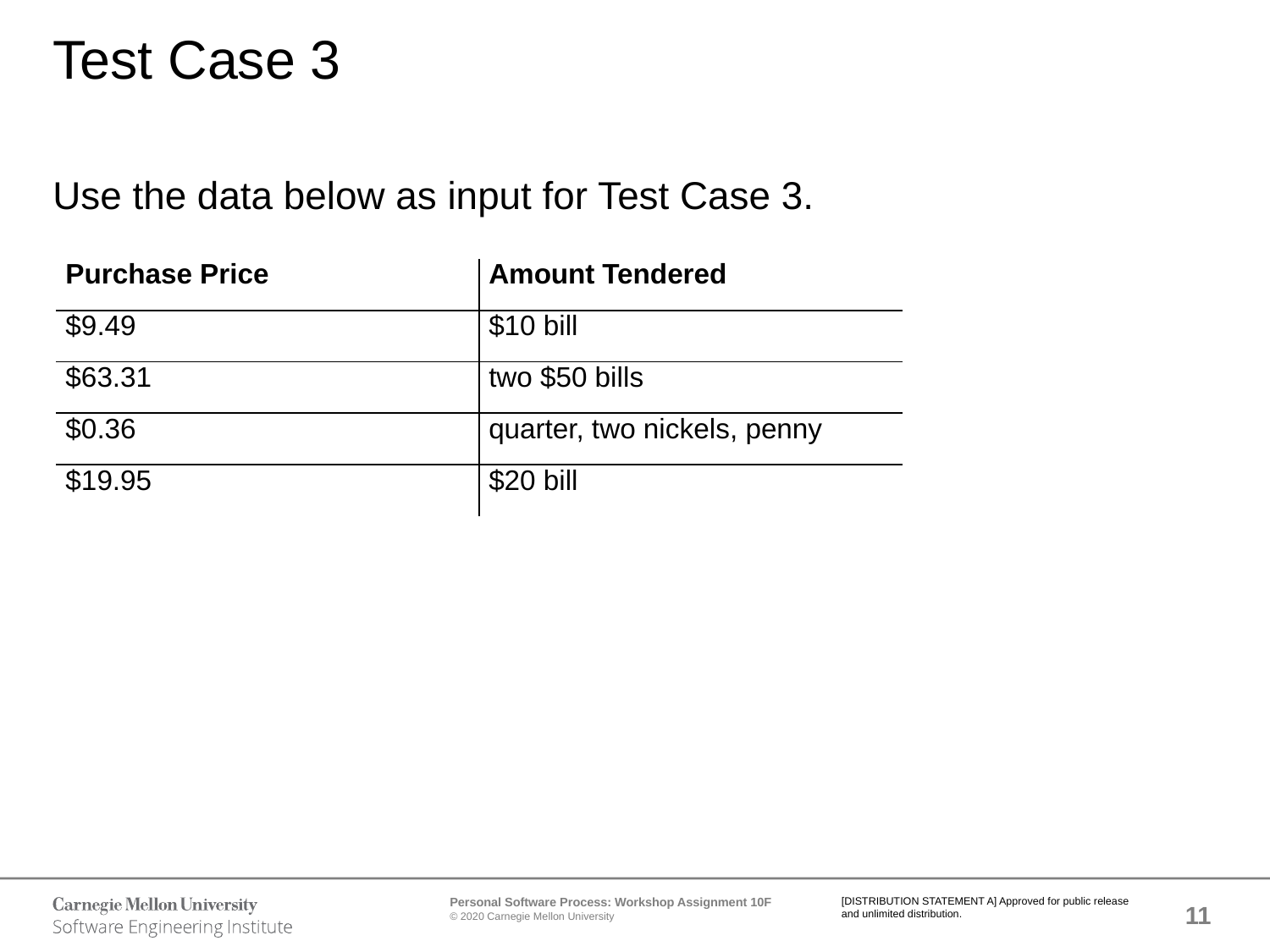

# Test Case 3
Use the data below as input for Test Case 3.

| Purchase Price | Amount Tendered |
| --- | --- |
| $9.49 | $10 bill |
| $63.31 | two $50 bills |
| $0.36 | quarter, two nickels, penny |
| $19.95 | $20 bill |